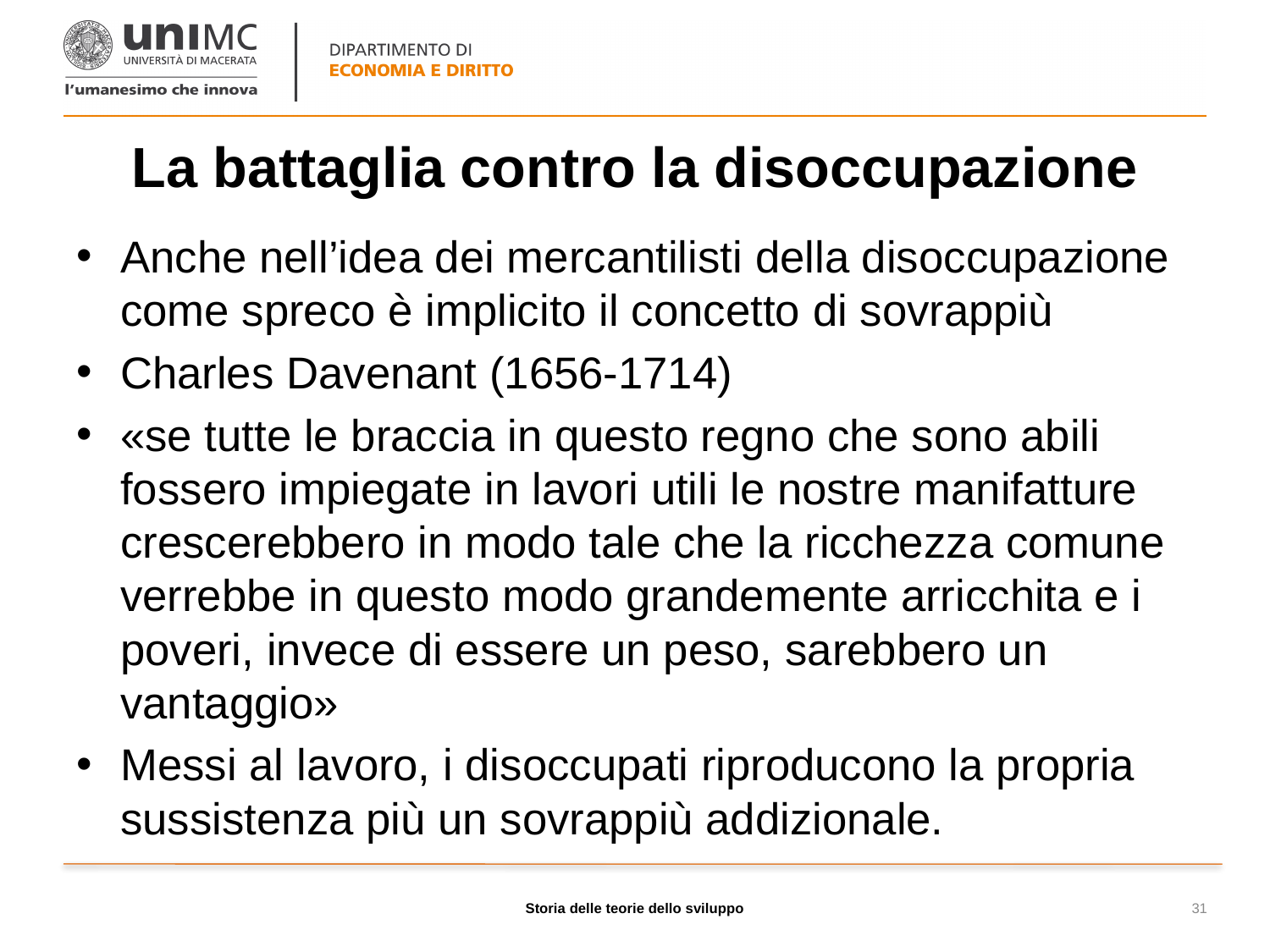

# La battaglia contro la disoccupazione
Anche nell’idea dei mercantilisti della disoccupazione come spreco è implicito il concetto di sovrappiù
Charles Davenant (1656-1714)
«se tutte le braccia in questo regno che sono abili fossero impiegate in lavori utili le nostre manifatture crescerebbero in modo tale che la ricchezza comune verrebbe in questo modo grandemente arricchita e i poveri, invece di essere un peso, sarebbero un vantaggio»
Messi al lavoro, i disoccupati riproducono la propria sussistenza più un sovrappiù addizionale.
Storia delle teorie dello sviluppo
31